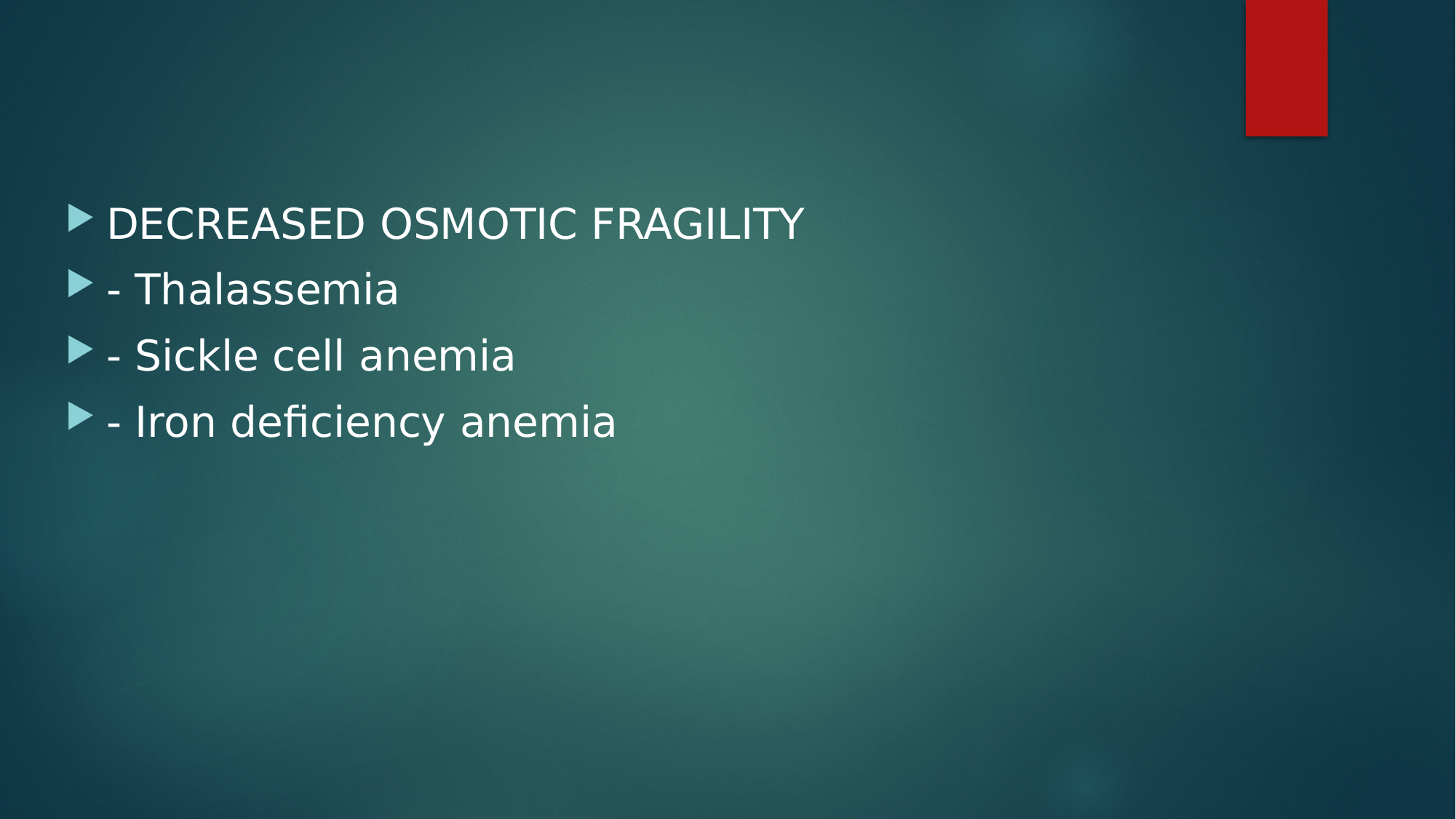

DECREASED OSMOTIC FRAGILITY
- Thalassemia
- Sickle cell anemia
- Iron deficiency anemia